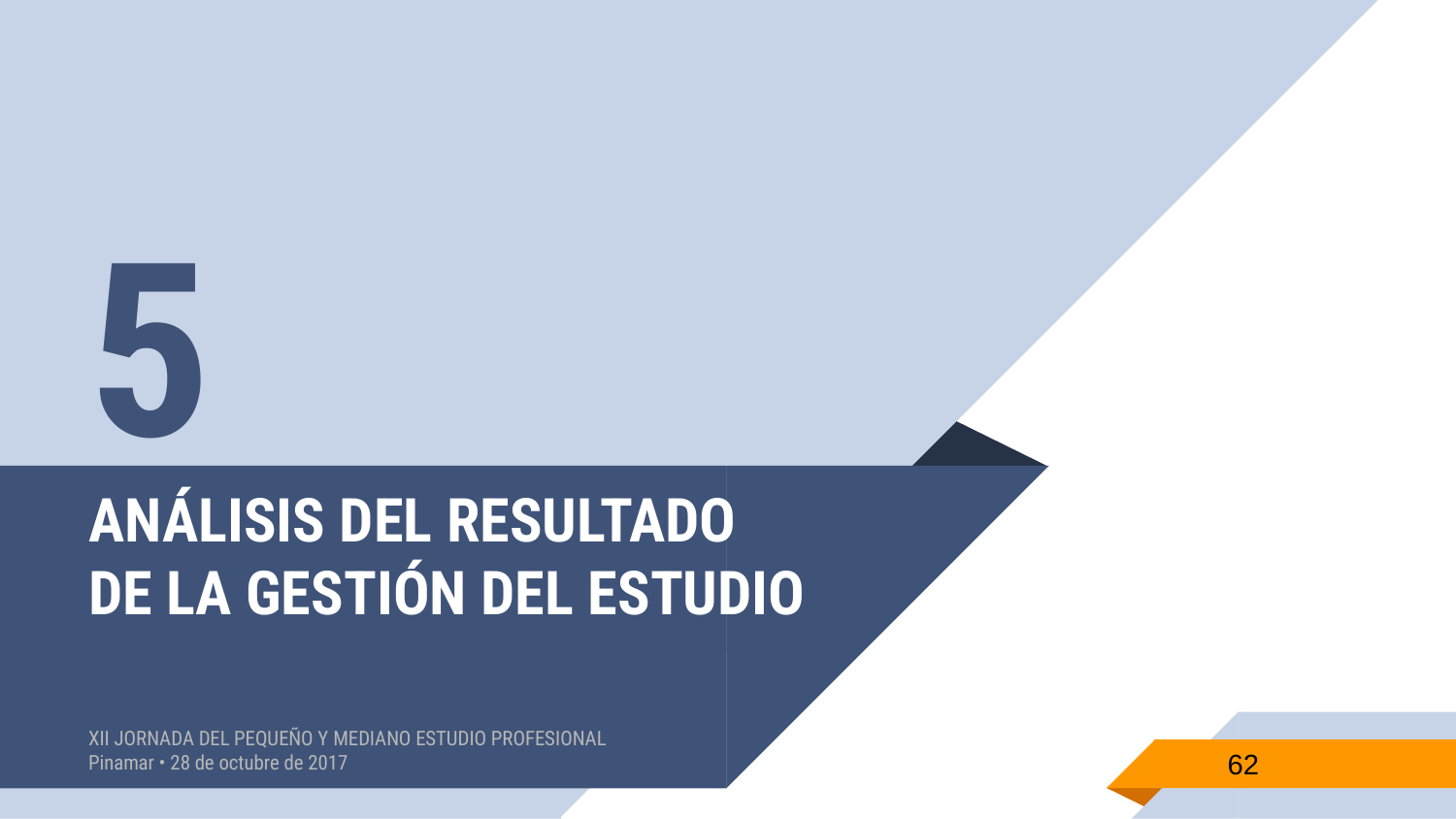

5
# ANÁLISIS DEL RESULTADO DE LA GESTIÓN DEL ESTUDIO
XII JORNADA DEL PEQUEÑO Y MEDIANO ESTUDIO PROFESIONAL
Pinamar • 28 de octubre de 2017
62